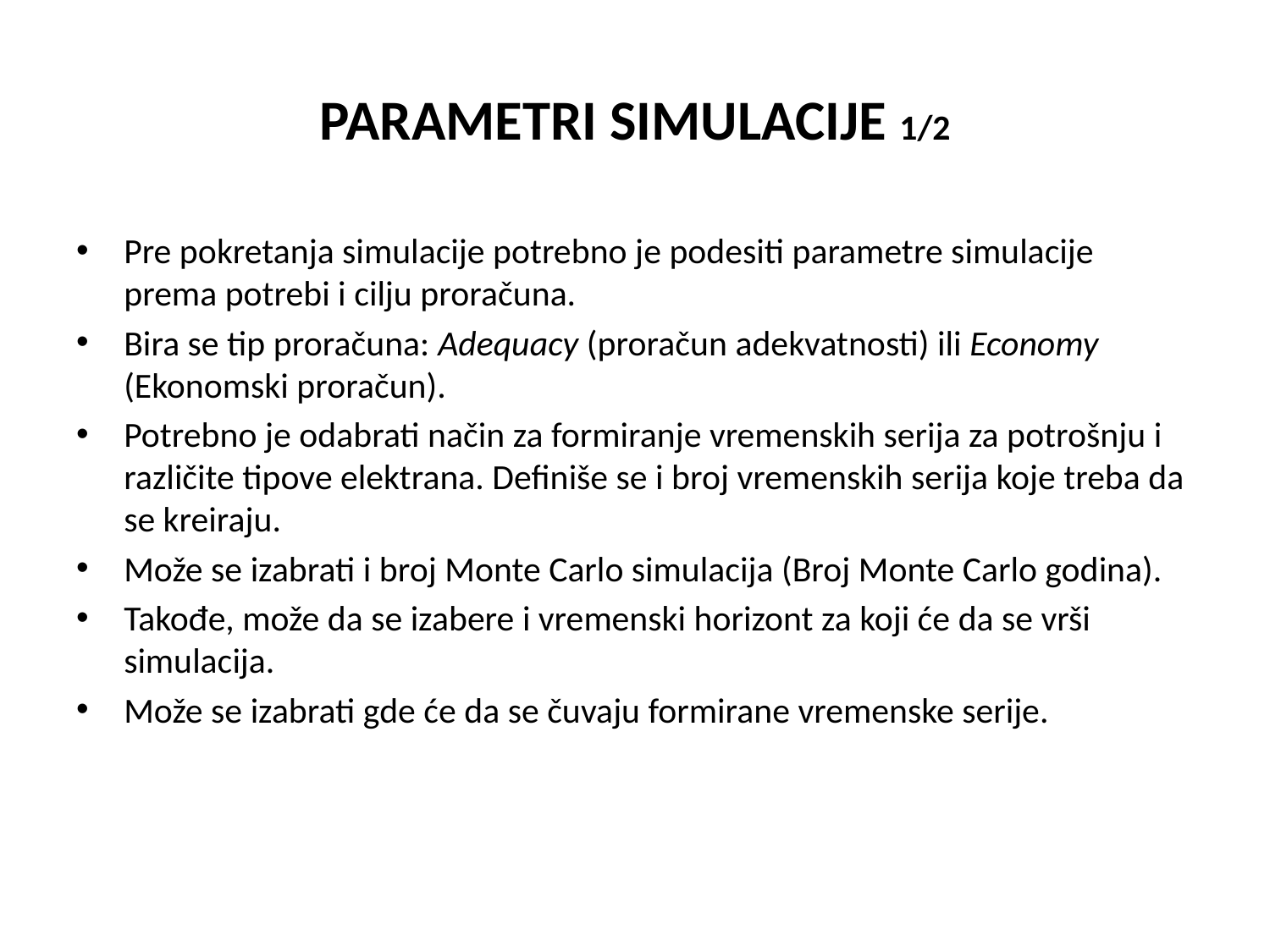

# PARAMETRI SIMULACIJE 1/2
Pre pokretanja simulacije potrebno je podesiti parametre simulacije prema potrebi i cilju proračuna.
Bira se tip proračuna: Adequacy (proračun adekvatnosti) ili Economy (Ekonomski proračun).
Potrebno je odabrati način za formiranje vremenskih serija za potrošnju i različite tipove elektrana. Definiše se i broj vremenskih serija koje treba da se kreiraju.
Može se izabrati i broj Monte Carlo simulacija (Broj Monte Carlo godina).
Takođe, može da se izabere i vremenski horizont za koji će da se vrši simulacija.
Može se izabrati gde će da se čuvaju formirane vremenske serije.